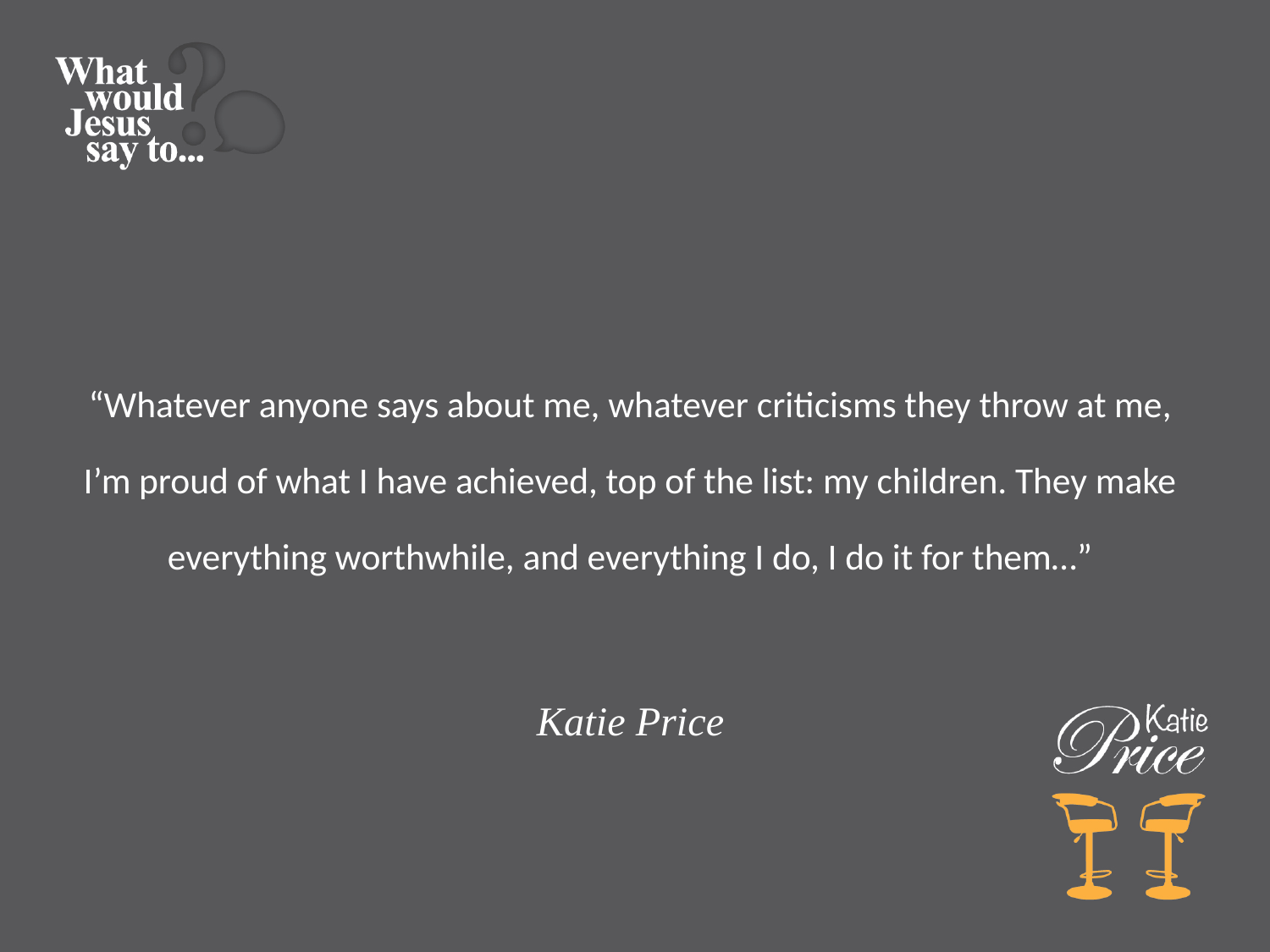

“Whatever anyone says about me, whatever criticisms they throw at me, I’m proud of what I have achieved, top of the list: my children. They make everything worthwhile, and everything I do, I do it for them…”

Katie Price